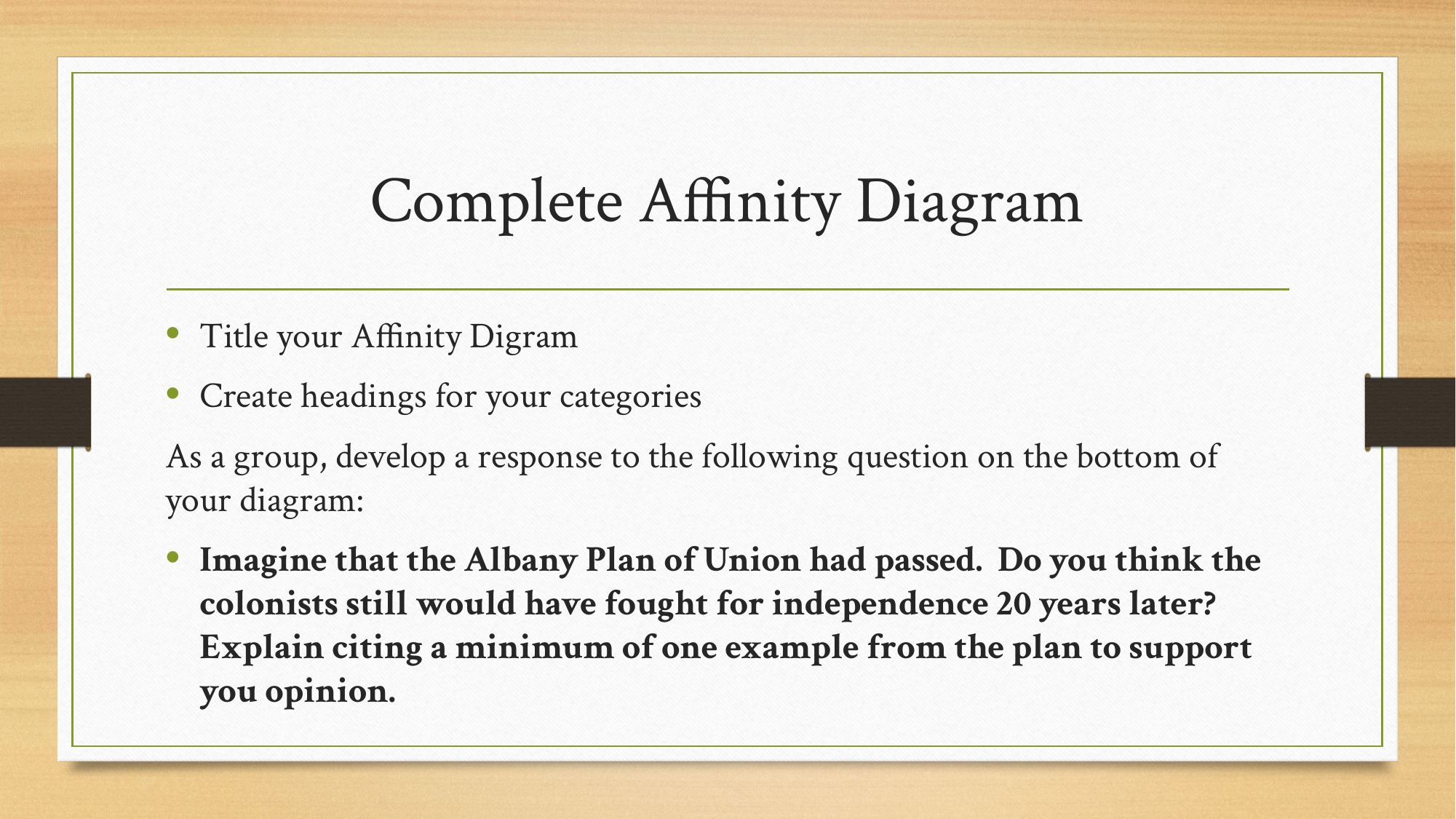

# Complete Affinity Diagram
Title your Affinity Digram
Create headings for your categories
As a group, develop a response to the following question on the bottom of your diagram:
Imagine that the Albany Plan of Union had passed.  Do you think the colonists still would have fought for independence 20 years later?  Explain citing a minimum of one example from the plan to support you opinion.